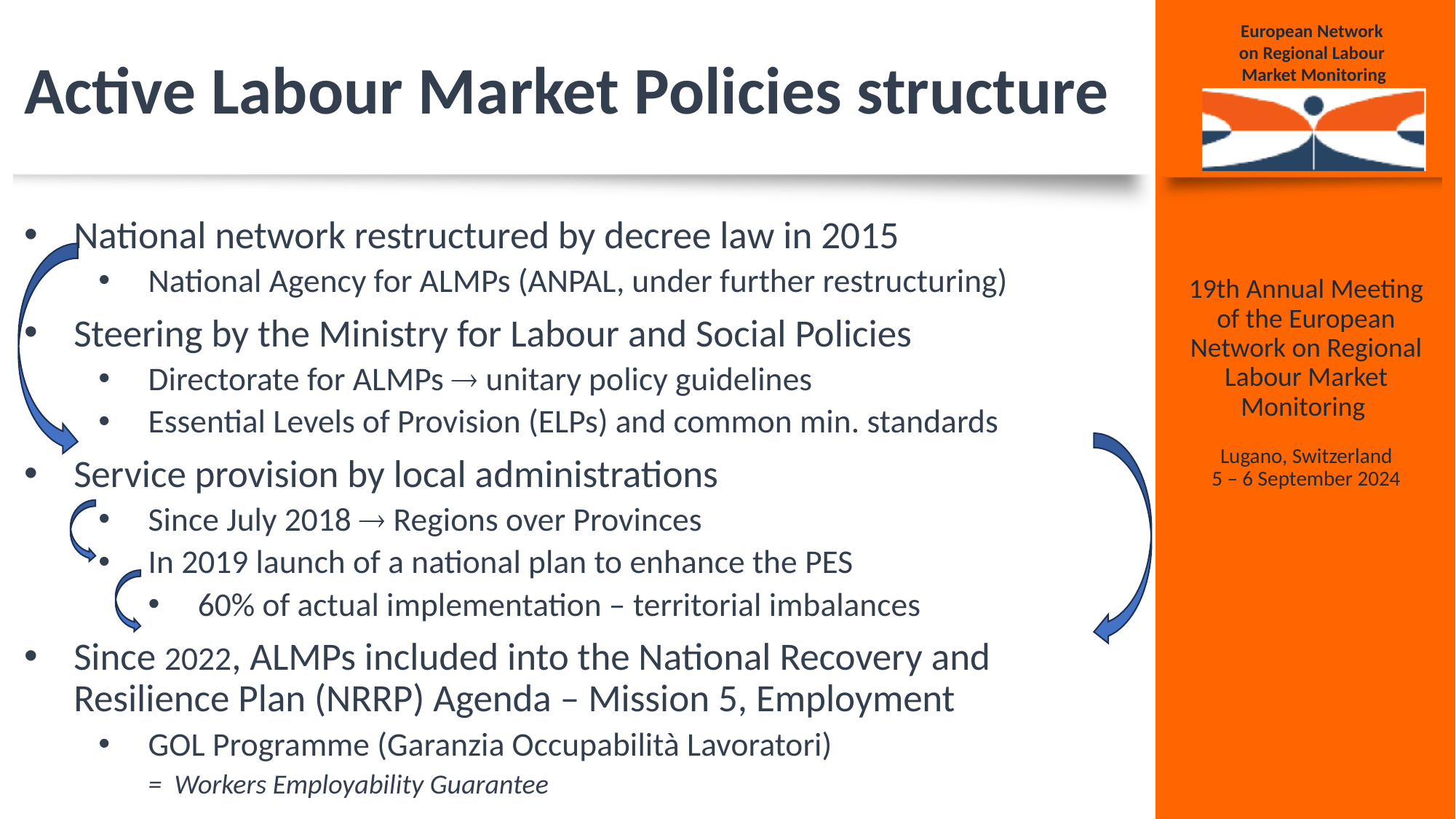

# Active Labour Market Policies structure
National network restructured by decree law in 2015
National Agency for ALMPs (ANPAL, under further restructuring)
Steering by the Ministry for Labour and Social Policies
Directorate for ALMPs → unitary policy guidelines
Essential Levels of Provision (ELPs) and common min. standards
Service provision by local administrations
Since July 2018 → Regions over Provinces
In 2019 launch of a national plan to enhance the PES
60% of actual implementation – territorial imbalances
Since 2022, ALMPs included into the National Recovery and Resilience Plan (NRRP) Agenda – Mission 5, Employment
GOL Programme (Garanzia Occupabilità Lavoratori)
			=  Workers Employability Guarantee